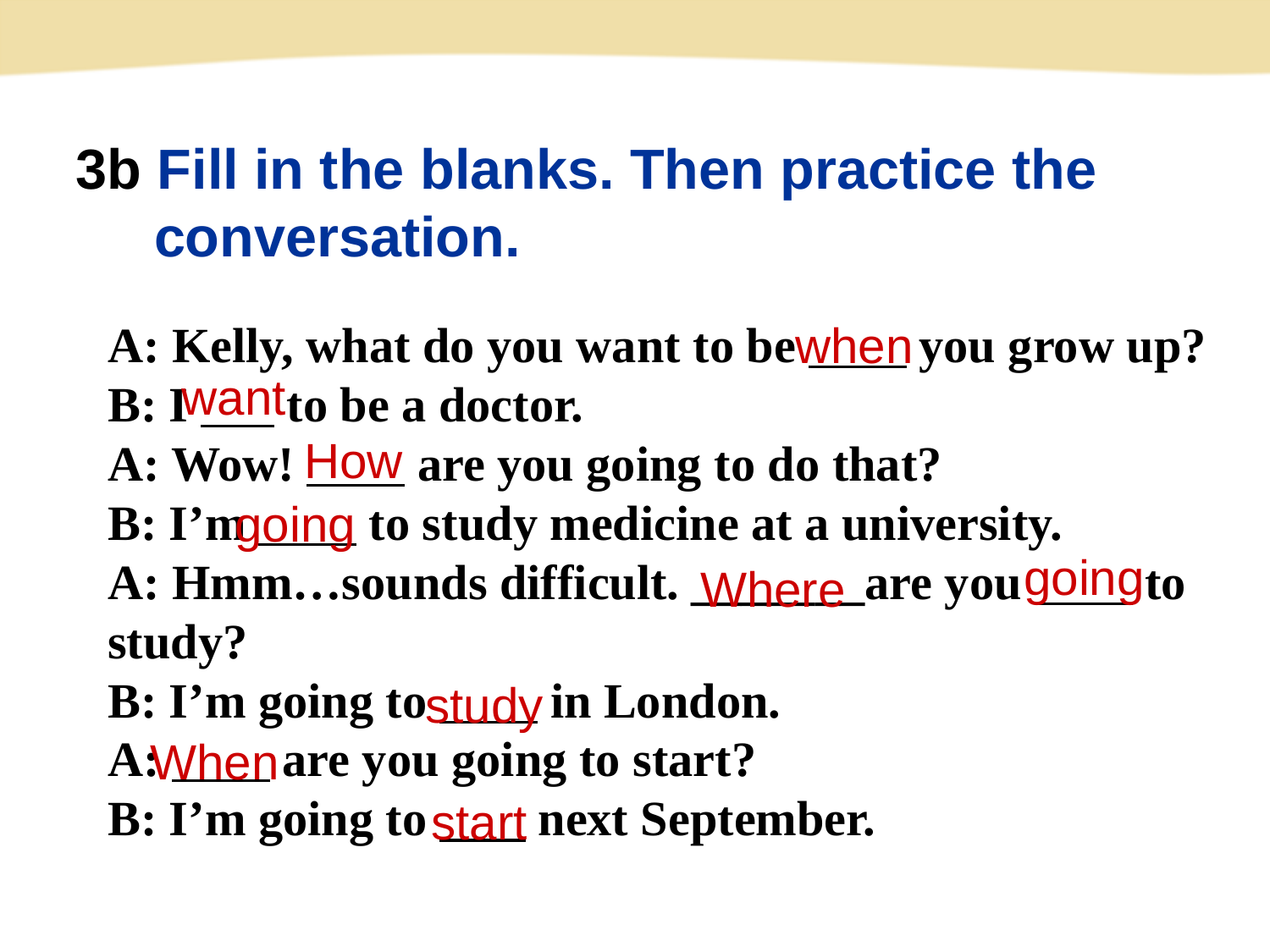

3b Fill in the blanks. Then practice the
     conversation.

A: Kelly, what do you want to be          you grow up?
B: I        to be a doctor.
A: Wow!          are you going to do that?
B: I’m          to study medicine at a university.
A: Hmm…sounds difficult. _______are you          to study?
B: I’m going to          in London.
A:          are you going to start?
B: I’m going to         next September.

when
want
How
going
going
Where
study
When
start